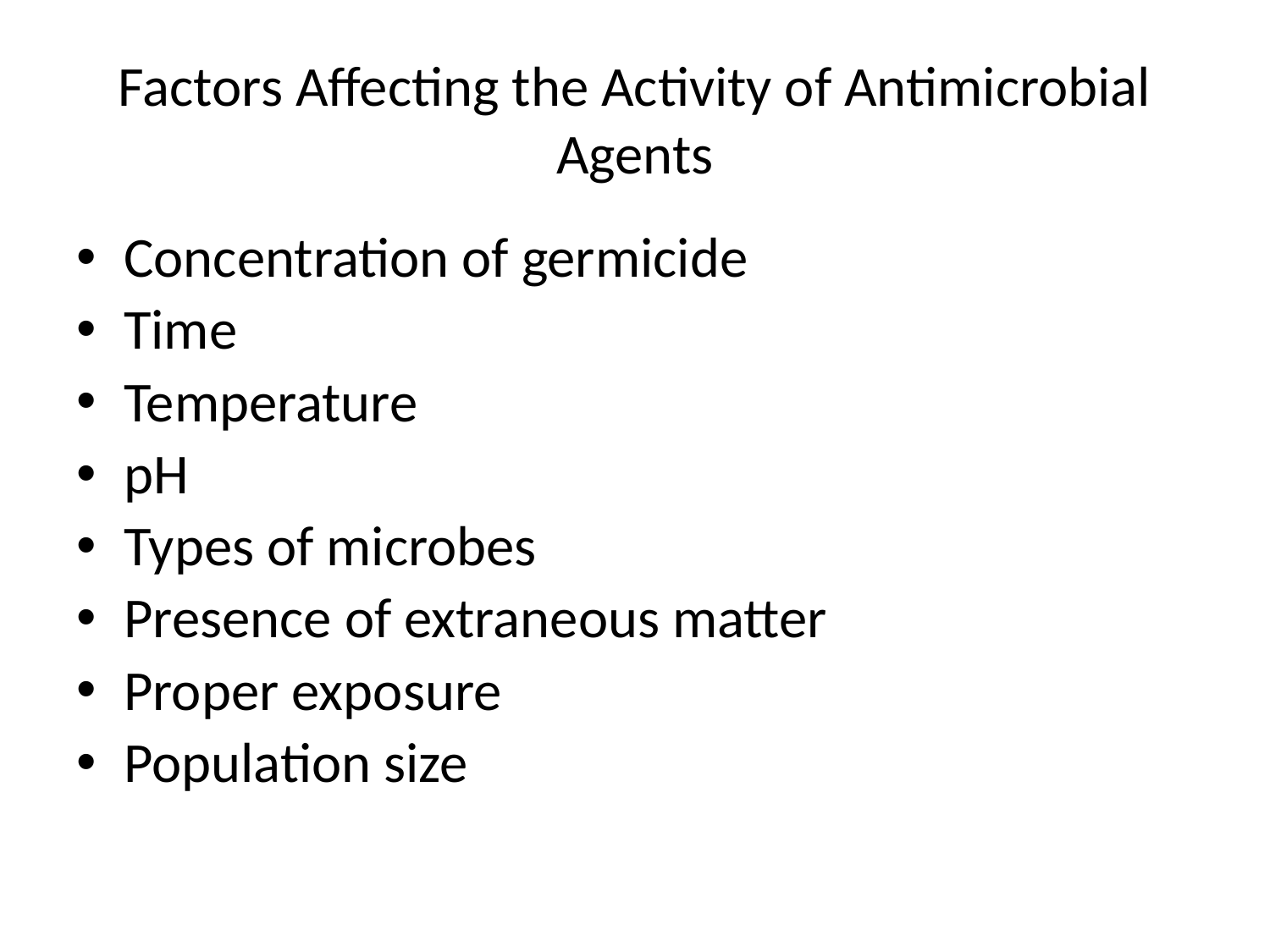

# Factors Affecting the Activity of Antimicrobial Agents
Concentration of germicide
Time
Temperature
pH
Types of microbes
Presence of extraneous matter
Proper exposure
Population size